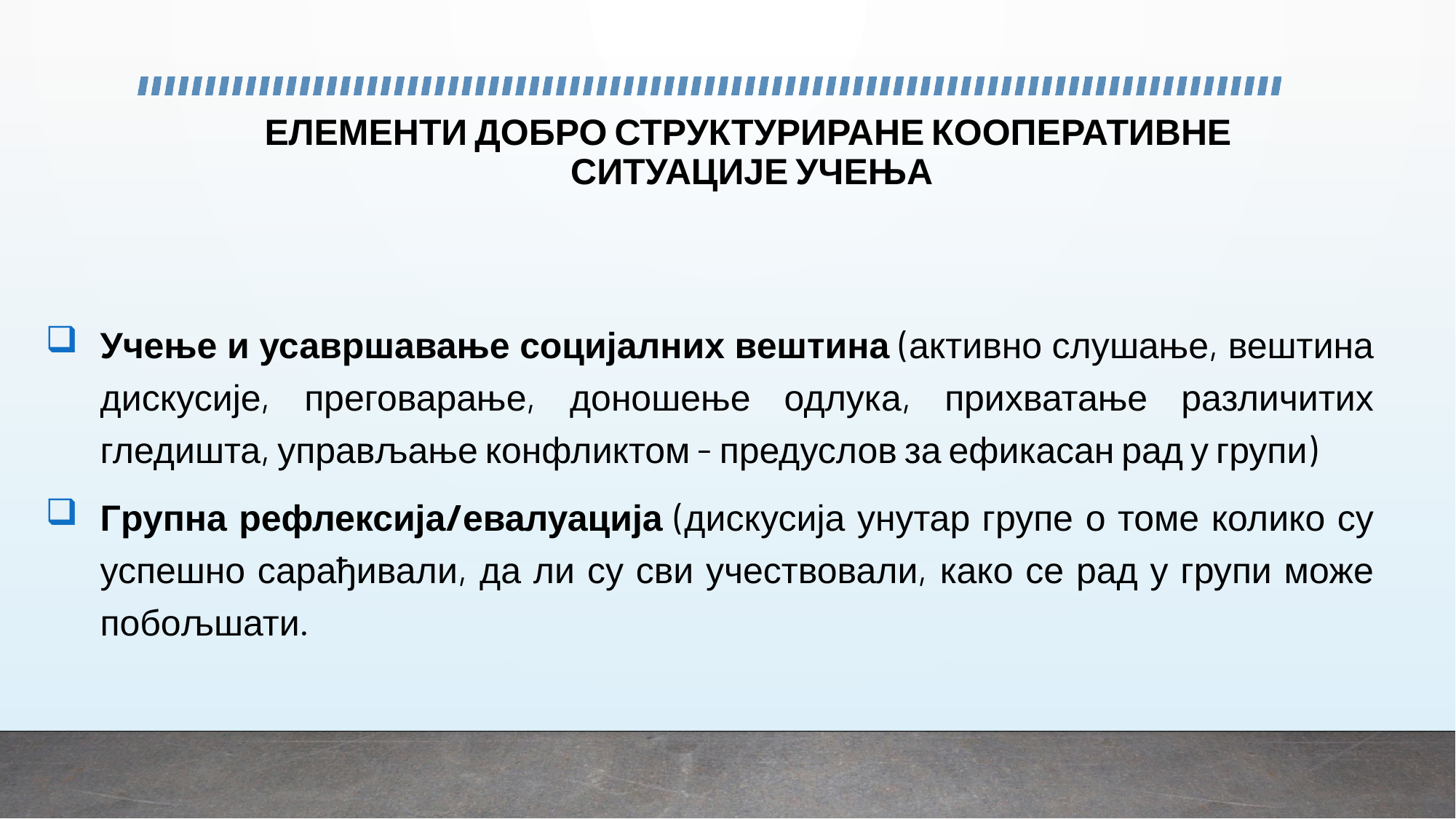

# ЕЛЕМЕНТИ ДОБРО СТРУКТУРИРАНЕ КООПЕРАТИВНЕ СИТУАЦИЈЕ УЧЕЊА
Учење и усавршавање социјалних вештина (активно слушање, вештина дискусије, преговарање, доношење одлука, прихватање различитих гледишта, управљање конфликтом - предуслов за ефикасан рад у групи)
Групна рефлексија/евалуација (дискусија унутар групе о томе колико су успешно сарађивали, да ли су сви учествовали, како се рад у групи може побољшати.